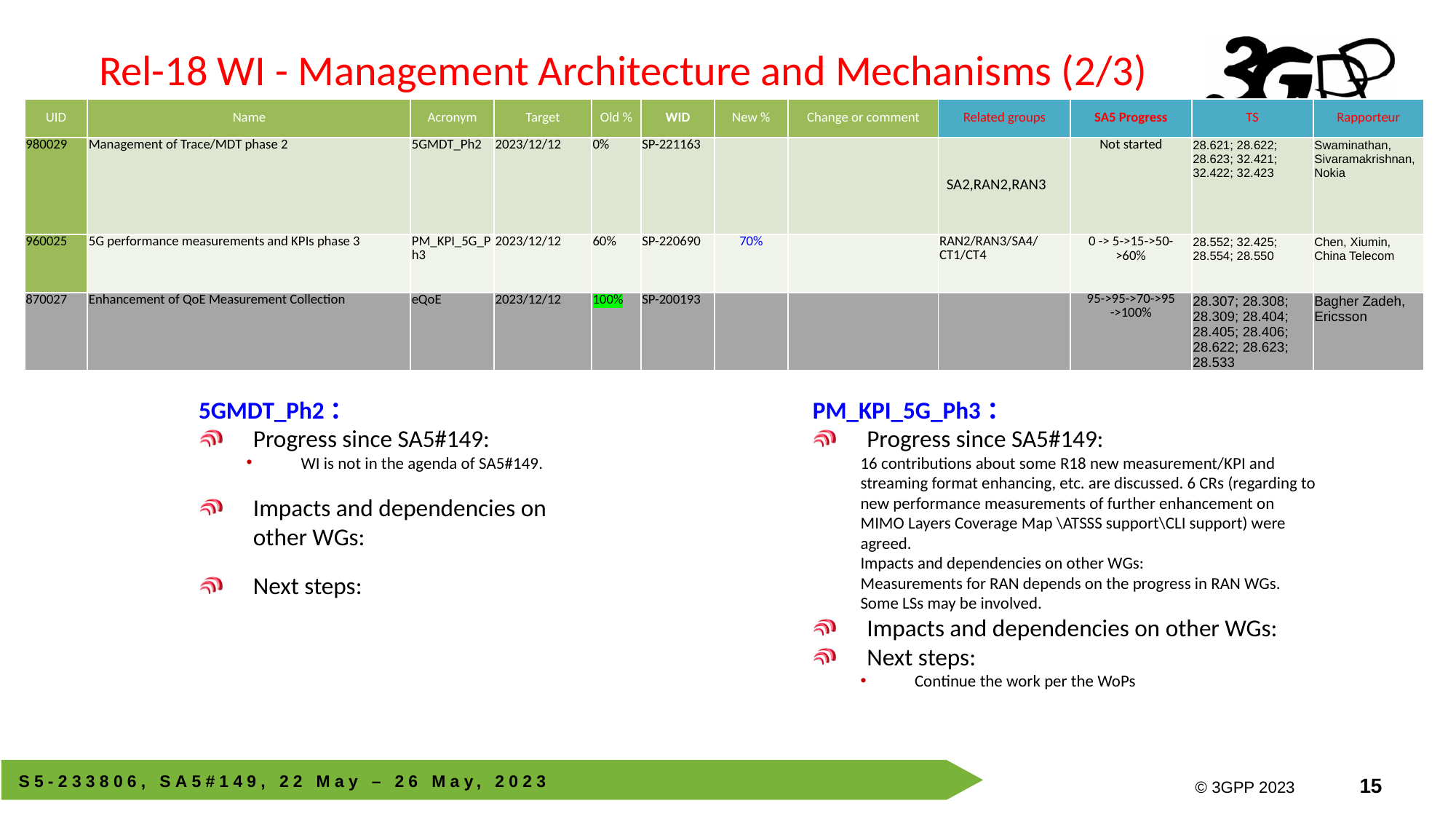

# Rel-18 WI - Management Architecture and Mechanisms (2/3)
| UID | Name | Acronym | Target | Old % | WID | New % | Change or comment | Related groups | SA5 Progress | TS | Rapporteur |
| --- | --- | --- | --- | --- | --- | --- | --- | --- | --- | --- | --- |
| 980029 | Management of Trace/MDT phase 2 | 5GMDT\_Ph2 | 2023/12/12 | 0% | SP-221163 |  |  | SA2,RAN2,RAN3 | Not started | 28.621; 28.622; 28.623; 32.421; 32.422; 32.423 | Swaminathan, Sivaramakrishnan, Nokia |
| 960025 | 5G performance measurements and KPIs phase 3 | PM\_KPI\_5G\_Ph3 | 2023/12/12 | 60% | SP-220690 | 70% |  | RAN2/RAN3/SA4/CT1/CT4 | 0 -> 5->15->50->60% | 28.552; 32.425; 28.554; 28.550 | Chen, Xiumin, China Telecom |
| 870027 | Enhancement of QoE Measurement Collection | eQoE | 2023/12/12 | 100% | SP-200193 |  |  |  | 95->95->70->95 ->100% | 28.307; 28.308; 28.309; 28.404; 28.405; 28.406; 28.622; 28.623; 28.533 | Bagher Zadeh, Ericsson |
5GMDT_Ph2：
Progress since SA5#149:
WI is not in the agenda of SA5#149.

Impacts and dependencies on other WGs:

Next steps:

PM_KPI_5G_Ph3：
Progress since SA5#149:
16 contributions about some R18 new measurement/KPI and streaming format enhancing, etc. are discussed. 6 CRs (regarding to new performance measurements of further enhancement on MIMO Layers Coverage Map \ATSSS support\CLI support) were agreed.
Impacts and dependencies on other WGs:
Measurements for RAN depends on the progress in RAN WGs. Some LSs may be involved.
Impacts and dependencies on other WGs:
Next steps:
Continue the work per the WoPs